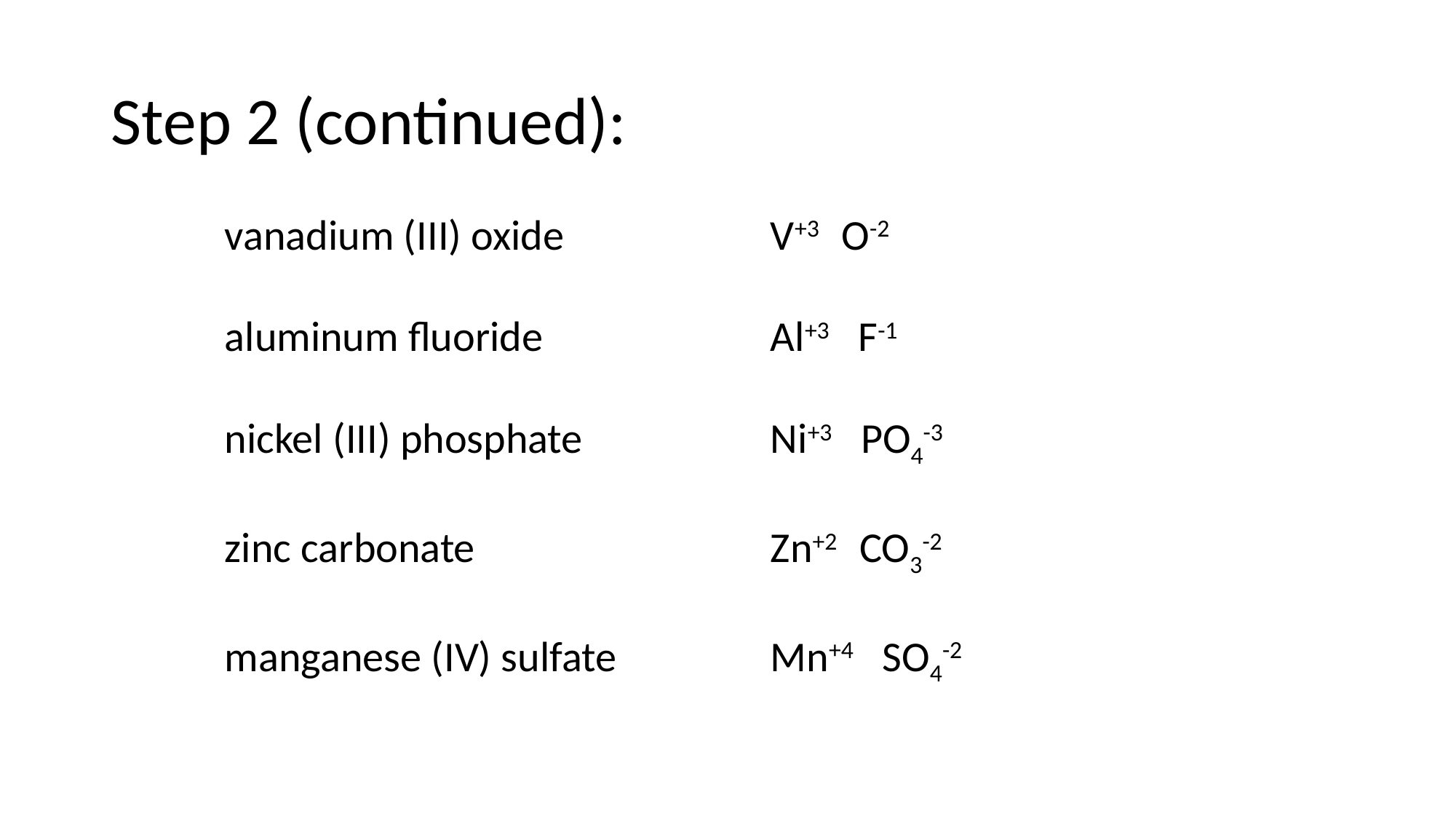

# Step 2 (continued):
vanadium (III) oxide		V+3    O-2

aluminum fluoride			Al+3   F-1

nickel (III) phosphate		Ni+3   PO4-3

zinc carbonate			Zn+2    CO3-2

manganese (IV) sulfate		Mn+4   SO4-2